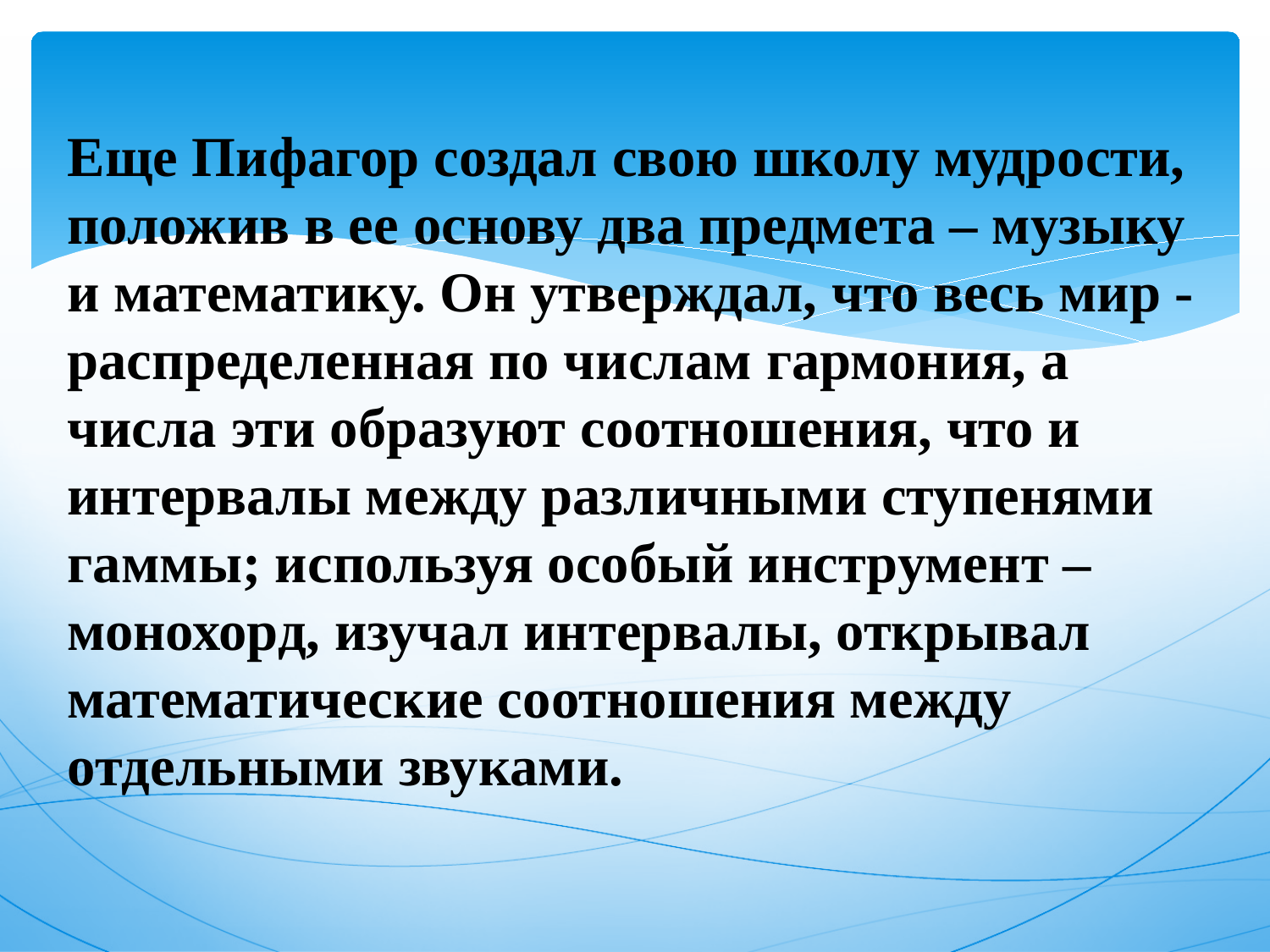

Еще Пифагор создал свою школу мудрости, положив в ее основу два предмета – музыку и математику. Он утверждал, что весь мир - распределенная по числам гармония, а числа эти образуют соотношения, что и интервалы между различными ступенями гаммы; используя особый инструмент – монохорд, изучал интервалы, открывал математические соотношения между отдельными звуками.

#